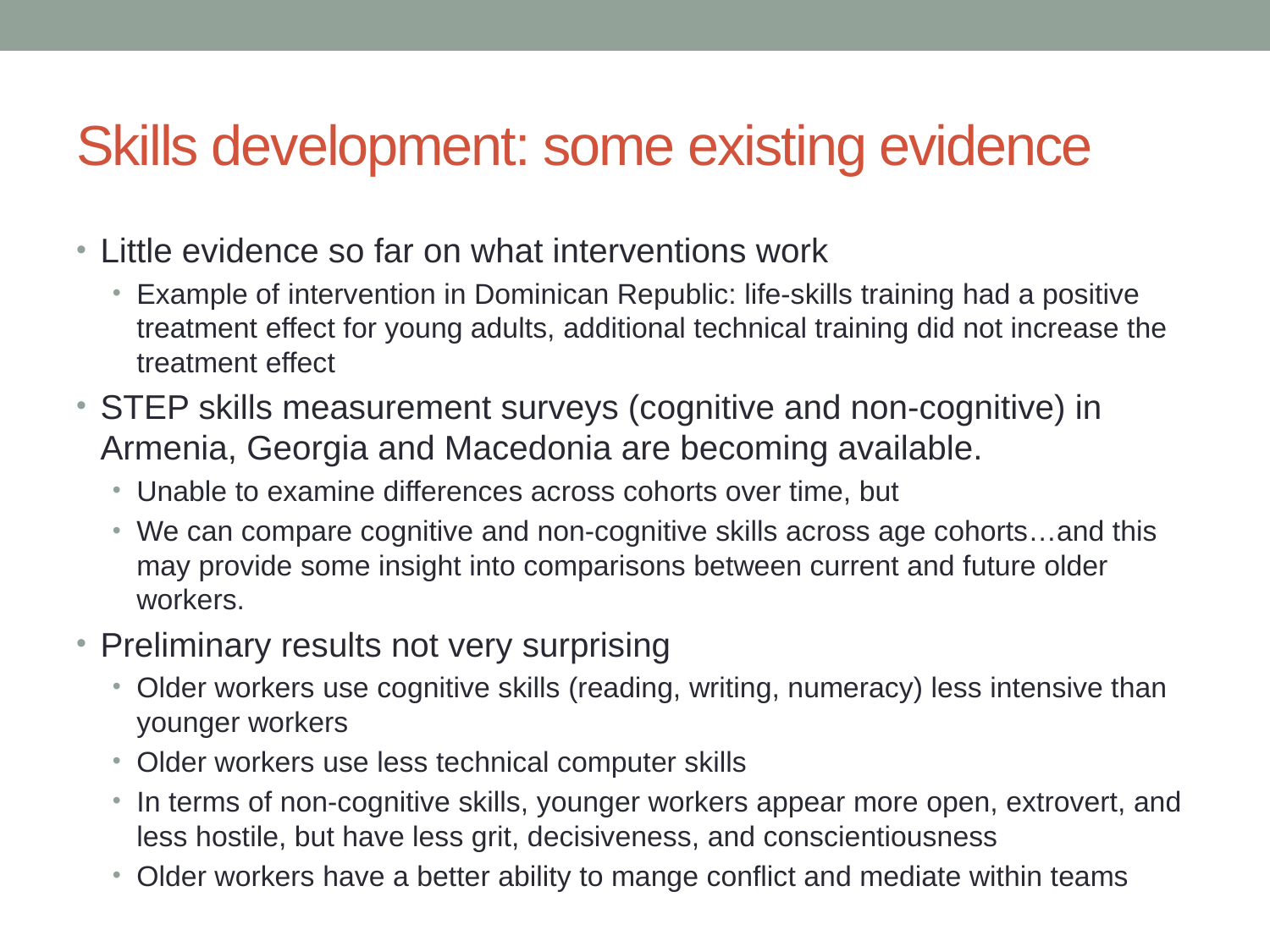

# Skills development: some existing evidence
Little evidence so far on what interventions work
Example of intervention in Dominican Republic: life-skills training had a positive treatment effect for young adults, additional technical training did not increase the treatment effect
STEP skills measurement surveys (cognitive and non-cognitive) in Armenia, Georgia and Macedonia are becoming available.
Unable to examine differences across cohorts over time, but
We can compare cognitive and non-cognitive skills across age cohorts…and this may provide some insight into comparisons between current and future older workers.
Preliminary results not very surprising
Older workers use cognitive skills (reading, writing, numeracy) less intensive than younger workers
Older workers use less technical computer skills
In terms of non-cognitive skills, younger workers appear more open, extrovert, and less hostile, but have less grit, decisiveness, and conscientiousness
Older workers have a better ability to mange conflict and mediate within teams